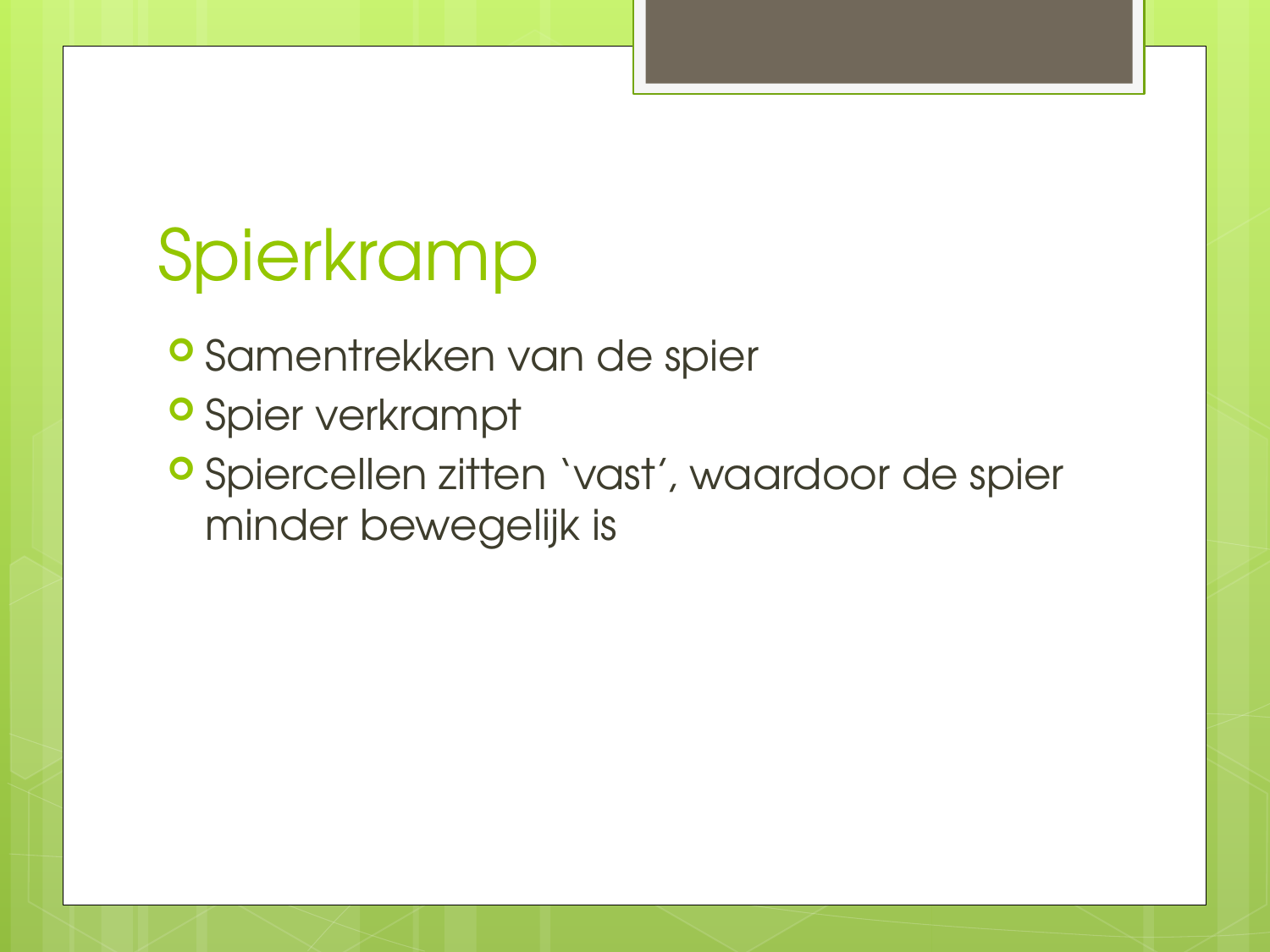

# Spierkramp
Samentrekken van de spier
Spier verkrampt
Spiercellen zitten ‘vast’, waardoor de spier minder bewegelijk is